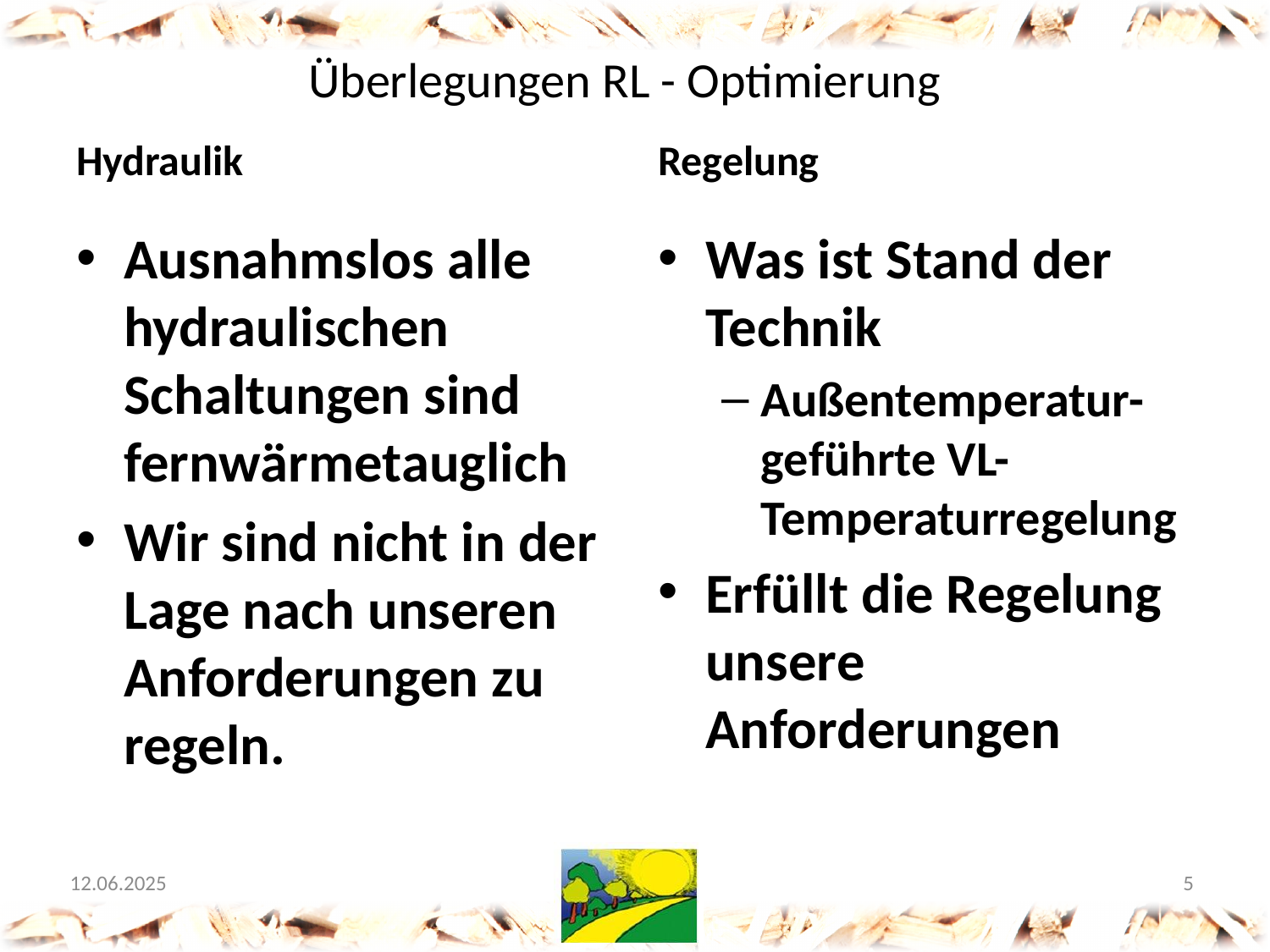

# Überlegungen RL - Optimierung
Regelung
Hydraulik
Ausnahmslos alle hydraulischen Schaltungen sind fernwärmetauglich
Wir sind nicht in der Lage nach unseren Anforderungen zu regeln.

Was ist Stand der Technik
Außentemperatur-geführte VL-Temperaturregelung
Erfüllt die Regelung unsere Anforderungen
12.06.2025
5